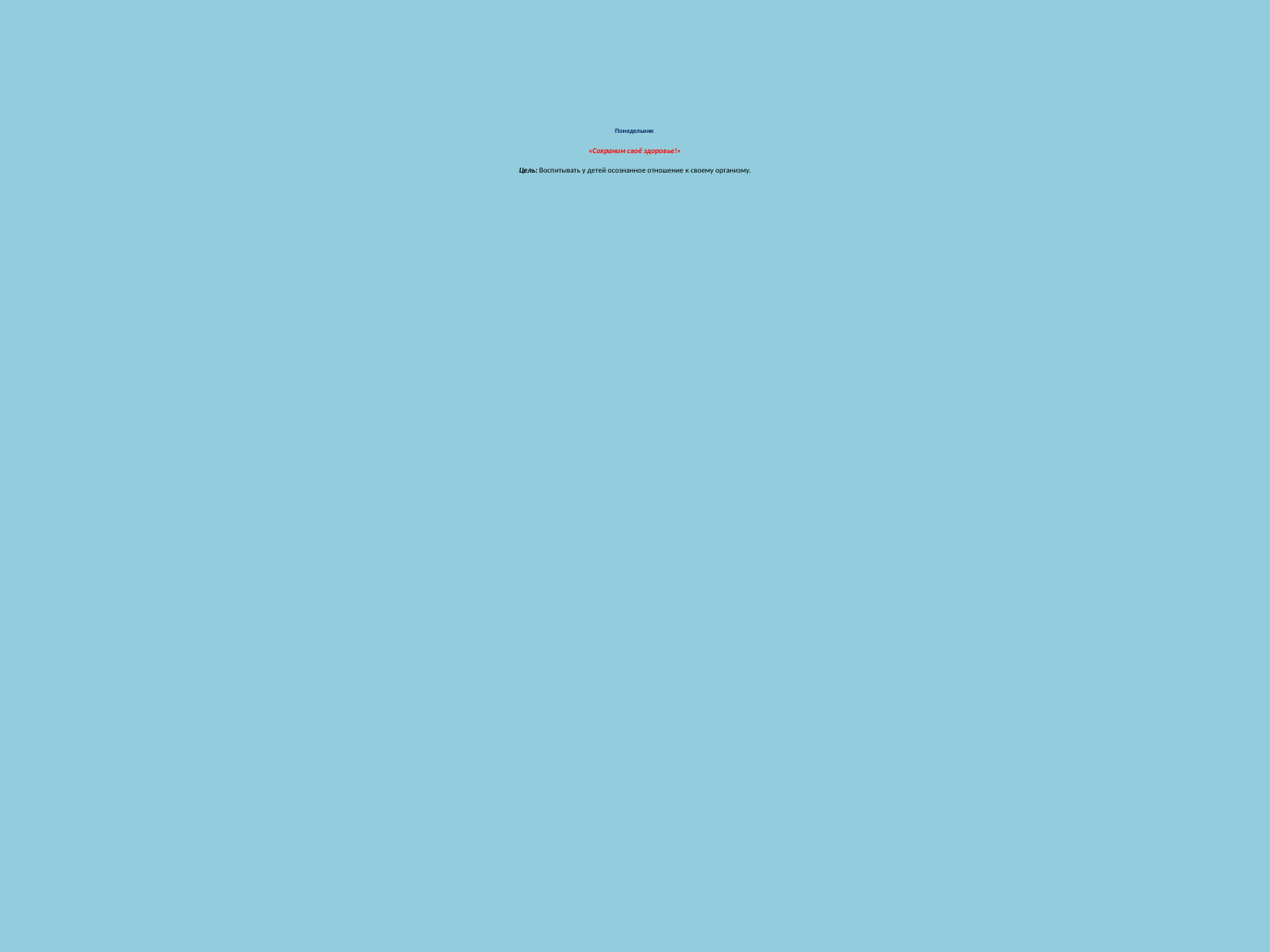

# Понедельник «Сохраним своё здоровье!» Цель: Воспитывать у детей осознанное отношение к своему организму.